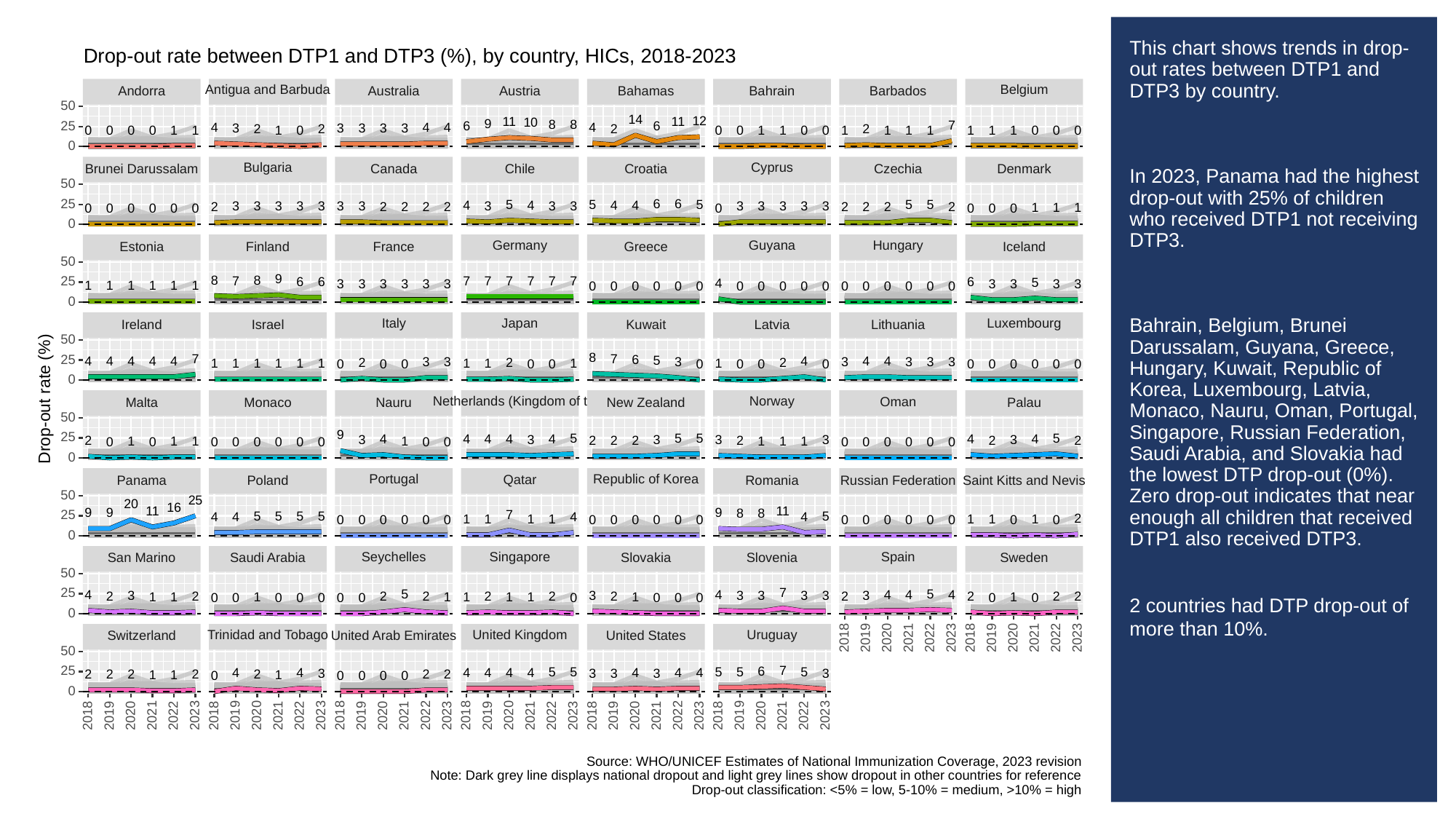

# This chart shows trends in drop-out rates between DTP1 and DTP3 by country.

In 2023, Panama had the highest drop-out with 25% of children who received DTP1 not receiving DTP3.

Bahrain, Belgium, Brunei Darussalam, Guyana, Greece, Hungary, Kuwait, Republic of Korea, Luxembourg, Latvia, Monaco, Nauru, Oman, Portugal, Singapore, Russian Federation, Saudi Arabia, and Slovakia had the lowest DTP drop-out (0%). Zero drop-out indicates that near enough all children that received DTP1 also received DTP3.

2 countries had DTP drop-out of more than 10%.

Drop-out rate between DTP1 and DTP3 (%), by country, HICs, 2018-2023

Antigua and Barbuda
Belgium
Andorra
Australia
Austria
Bahamas
Bahrain
Barbados
50

14

12
11
11
10
9
8
8
25
7
6
6
4
4
4
4
3
3
3
3
3
2
2
2
2
1
1
1
1
1
1
1
1
1
1
1
1

0
0
0
0
0
0
0
0
0
0
0
0

0

Cyprus
Bulgaria
Canada
Chile
Croatia
Czechia
Brunei Darussalam
Denmark
50

25
6
6
5
5
5
5
5
4
4
4
4
3
3
3
3
3
3
3
3
3
3
3
3
3
3
3
2
2
2
2
2
2
2
2
2
1
1
1

0
0
0
0
0
0
0
0
0
0

0

Germany
Guyana
Hungary
Greece
Estonia
Finland
France
Iceland
50

9
8
8
25
7
7
7
7
7
7
7
6
6
6
5
4
3
3
3
3
3
3
3
3
3
3
1
1
1
1
1
1

0
0
0
0
0
0
0
0
0
0
0
0
0
0
0
0
0

0

Italy
Luxembourg
Japan
Ireland
Israel
Kuwait
Latvia
Lithuania
50

8
25
7
7
6
5
4
4
4
4
4
4
4
4
3
3
3
3
3
3
3
2
2
2
1
1
1
1
1
1
1
1
1
1

0
0
0
0
0
0
0
0
0
0
0
0
0
0
0

0

Drop-out rate (%)
Netherlands (Kingdom of the)
Norway
Oman
Malta
Monaco
Nauru
New Zealand
Palau
50

9
25
5
5
5
5
4
4
4
4
4
4
4
3
3
3
3
3
3
2
2
2
2
2
2
2
1
1
1
1
1
1
1

0
0
0
0
0
0
0
0
0
0
0
0
0
0
0
0

0

Republic of Korea
Portugal
Qatar
Saint Kitts and Nevis
Panama
Poland
Romania
Russian Federation
50

25
20
16

11
11
9
9
9
8
8
25
7
5
5
5
5
5
4
4
4
4
2
1
1
1
1
1
1
1

0
0
0
0
0
0
0
0
0
0
0
0
0
0
0
0
0
0
0
0

0

Seychelles
Singapore
Spain
San Marino
Saudi Arabia
Slovakia
Slovenia
Sweden
50

25
7
5
5
4
4
4
4
4
3
3
3
3
3
3
3
2
2
2
2
2
2
2
2
2
2
2
1
1
1
1
1
1
1
1
1

0
0
0
0
0
0
0
0
0
0
0
0
0

0

Trinidad and Tobago
United Kingdom
Uruguay
Switzerland
United States
United Arab Emirates
2023
2023
2018
2019
2020
2021
2022
2018
2019
2020
2021
2022
50

25
7
6
5
5
5
5
5
4
4
4
4
4
4
4
4
4
3
3
3
3
3
2
2
2
2
2
2
2
1
1
1

0
0
0
0
0

0

2023
2023
2023
2023
2023
2023
2018
2019
2020
2021
2022
2018
2019
2020
2021
2022
2018
2019
2020
2021
2022
2018
2019
2020
2021
2022
2018
2019
2020
2021
2022
2018
2019
2020
2021
2022
Source: WHO/UNICEF Estimates of National Immunization Coverage, 2023 revision
Note: Dark grey line displays national dropout and light grey lines show dropout in other countries for reference
Drop-out classification: <5% = low, 5-10% = medium, >10% = high